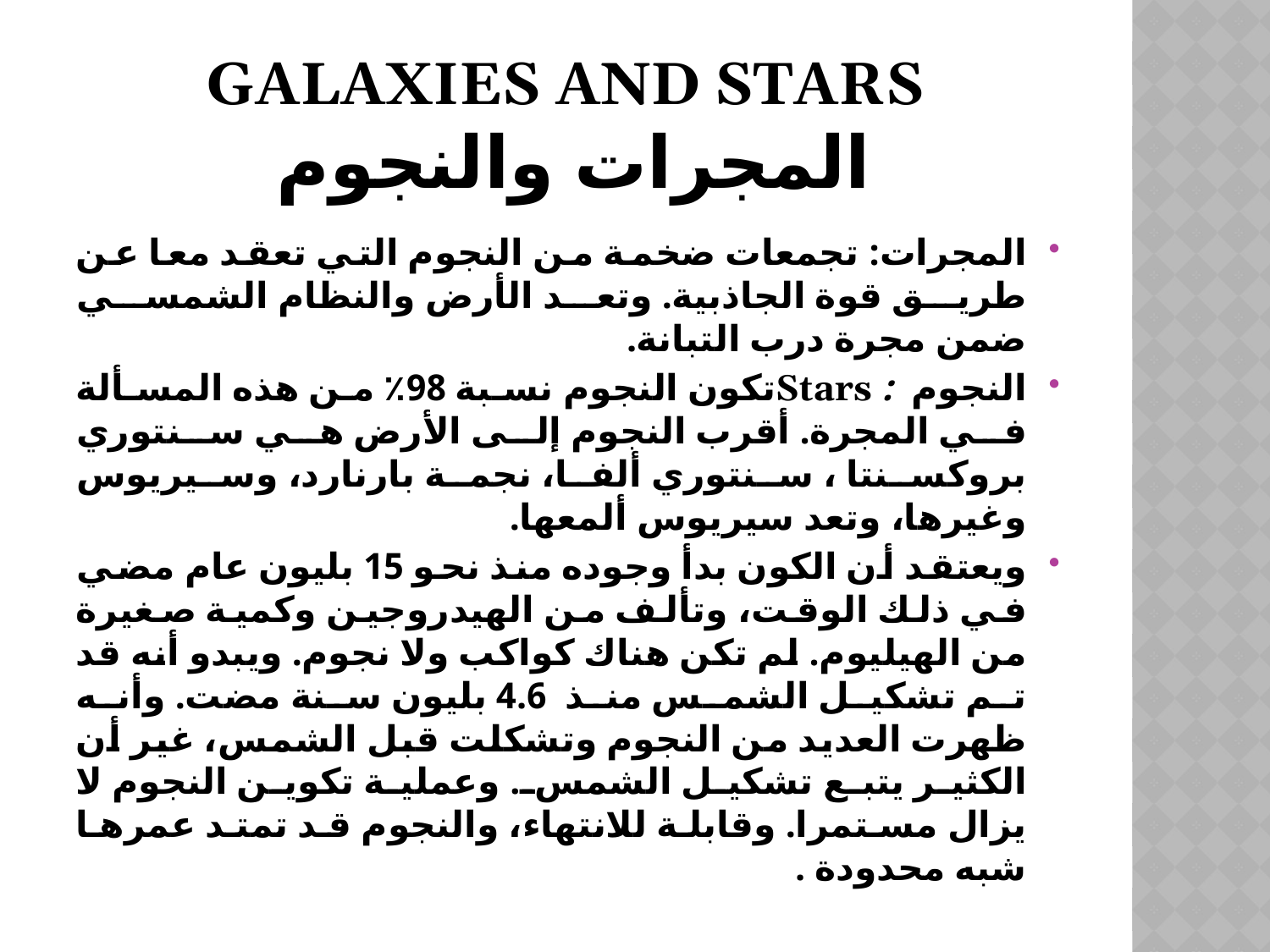

# Galaxies and stars المجرات والنجوم
المجرات: تجمعات ضخمة من النجوم التي تعقد معا عن طريق قوة الجاذبية. وتعد الأرض والنظام الشمسي ضمن مجرة درب التبانة.
النجوم  : Starsتكون النجوم نسبة 98٪ من هذه المسألة في المجرة. أقرب النجوم إلى الأرض هي سنتوري بروكسنتا ، سنتوري ألفا، نجمة بارنارد، وسيريوس وغيرها، وتعد سيريوس ألمعها.
ويعتقد أن الكون بدأ وجوده منذ نحو 15 بليون عام مضي في ذلك الوقت، وتألف من الهيدروجين وكمية صغيرة من الهيليوم. لم تكن هناك كواكب ولا نجوم. ويبدو أنه قد تم تشكيل الشمس منذ  4.6 بليون سنة مضت. وأنه ظهرت العديد من النجوم وتشكلت قبل الشمس، غير أن الكثير يتبع تشكيل الشمس. وعملية تكوين النجوم لا يزال مستمرا. وقابلة للانتهاء، والنجوم قد تمتد عمرها شبه محدودة .